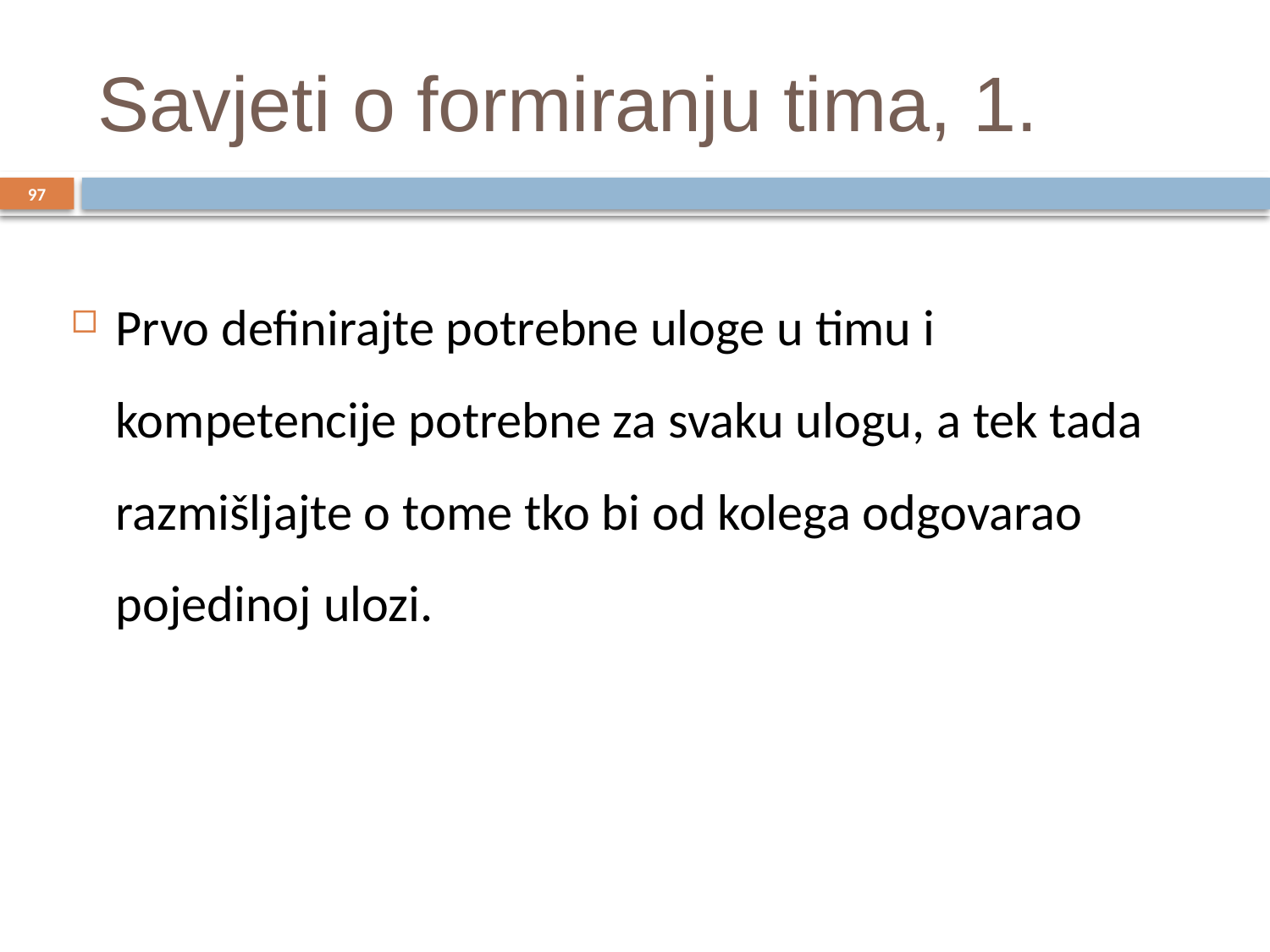

# Savjeti o formiranju tima, 1.
97
Prvo definirajte potrebne uloge u timu i kompetencije potrebne za svaku ulogu, a tek tada razmišljajte o tome tko bi od kolega odgovarao pojedinoj ulozi.